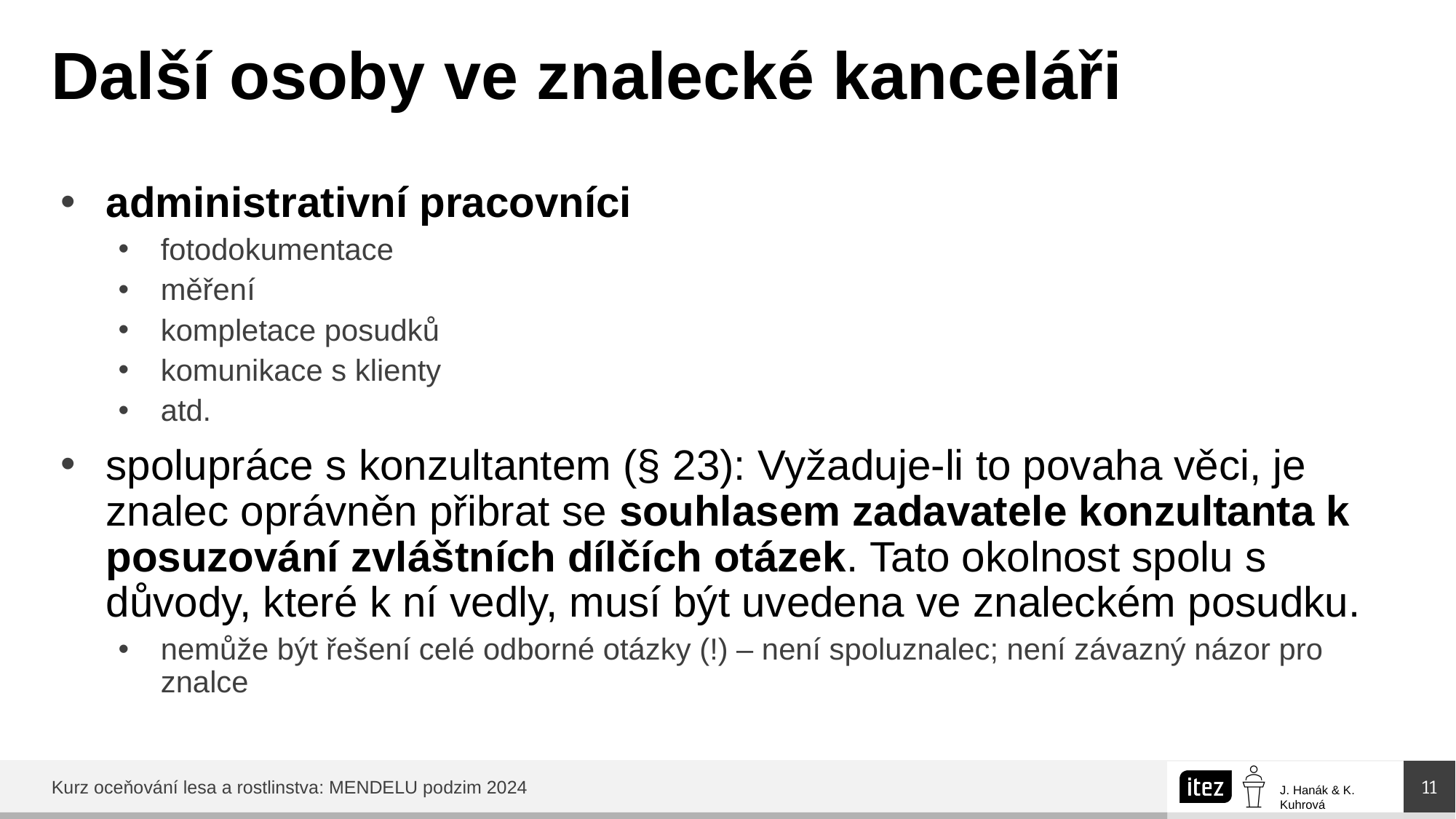

# Další osoby ve znalecké kanceláři

administrativní pracovníci
fotodokumentace
měření
kompletace posudků
komunikace s klienty
atd.
spolupráce s konzultantem (§ 23): Vyžaduje-li to povaha věci, je znalec oprávněn přibrat se souhlasem zadavatele konzultanta k posuzování zvláštních dílčích otázek. Tato okolnost spolu s důvody, které k ní vedly, musí být uvedena ve znaleckém posudku.
nemůže být řešení celé odborné otázky (!) – není spoluznalec; není závazný názor pro znalce

11
Kurz oceňování lesa a rostlinstva: MENDELU podzim 2024